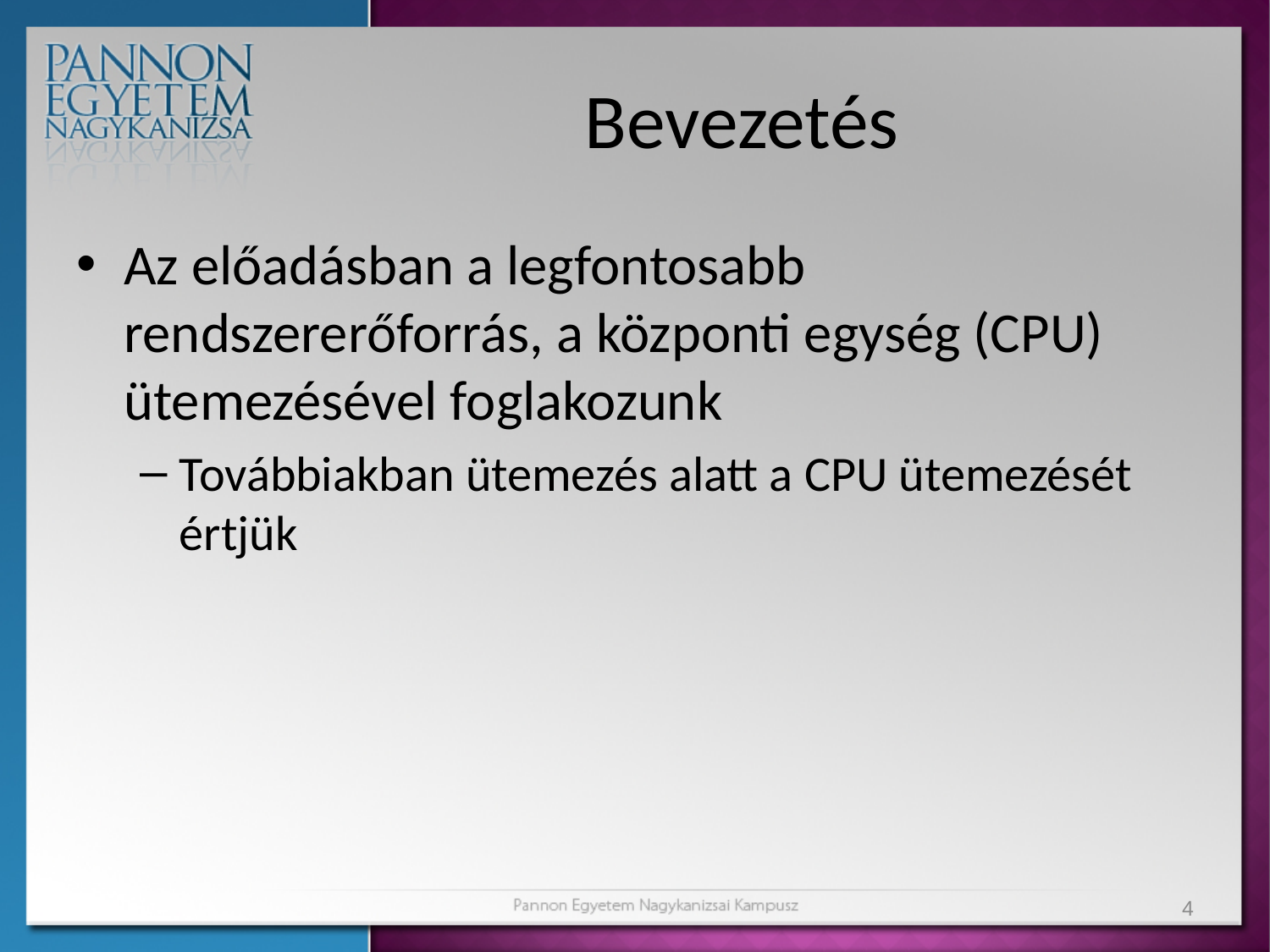

# Bevezetés
Az előadásban a legfontosabb rendszererőforrás, a központi egység (CPU) ütemezésével foglakozunk
Továbbiakban ütemezés alatt a CPU ütemezését értjük
4